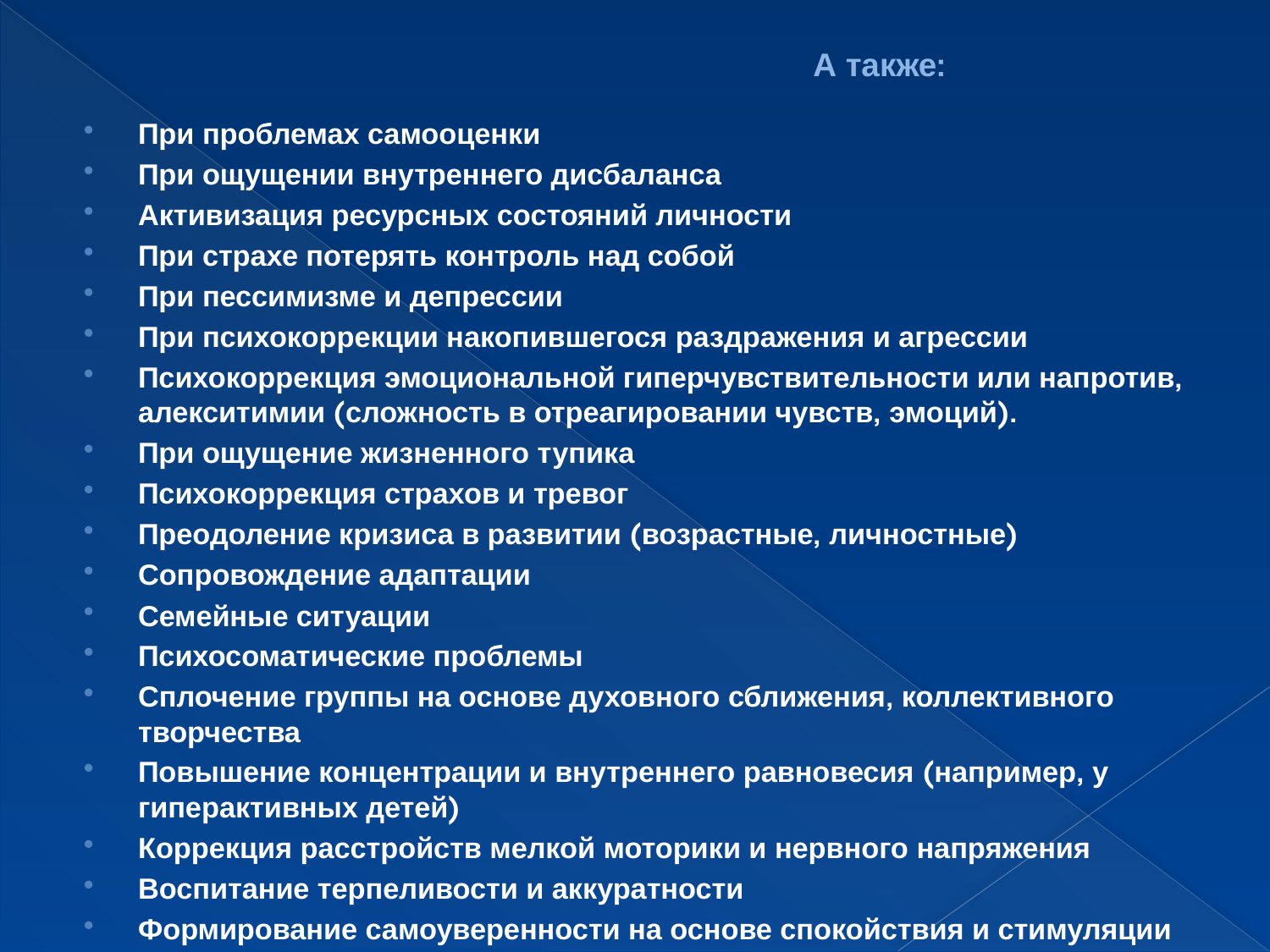

# А также:
При проблемах самооценки
При ощущении внутреннего дисбаланса
Активизация ресурсных состояний личности
При страхе потерять контроль над собой
При пессимизме и депрессии
При психокоррекции накопившегося раздражения и агрессии
Психокоррекция эмоциональной гиперчувствительности или напротив, алекситимии (сложность в отреагировании чувств, эмоций).
При ощущение жизненного тупика
Психокоррекция страхов и тревог
Преодоление кризиса в развитии (возрастные, личностные)
Сопровождение адаптации
Семейные ситуации
Психосоматические проблемы
Сплочение группы на основе духовного сближения, коллективного творчества
Повышение концентрации и внутреннего равновесия (например, у гиперактивных детей)
Коррекция расстройств мелкой моторики и нервного напряжения
Воспитание терпеливости и аккуратности
Формирование самоуверенности на основе спокойствия и стимуляции творческого потенциала